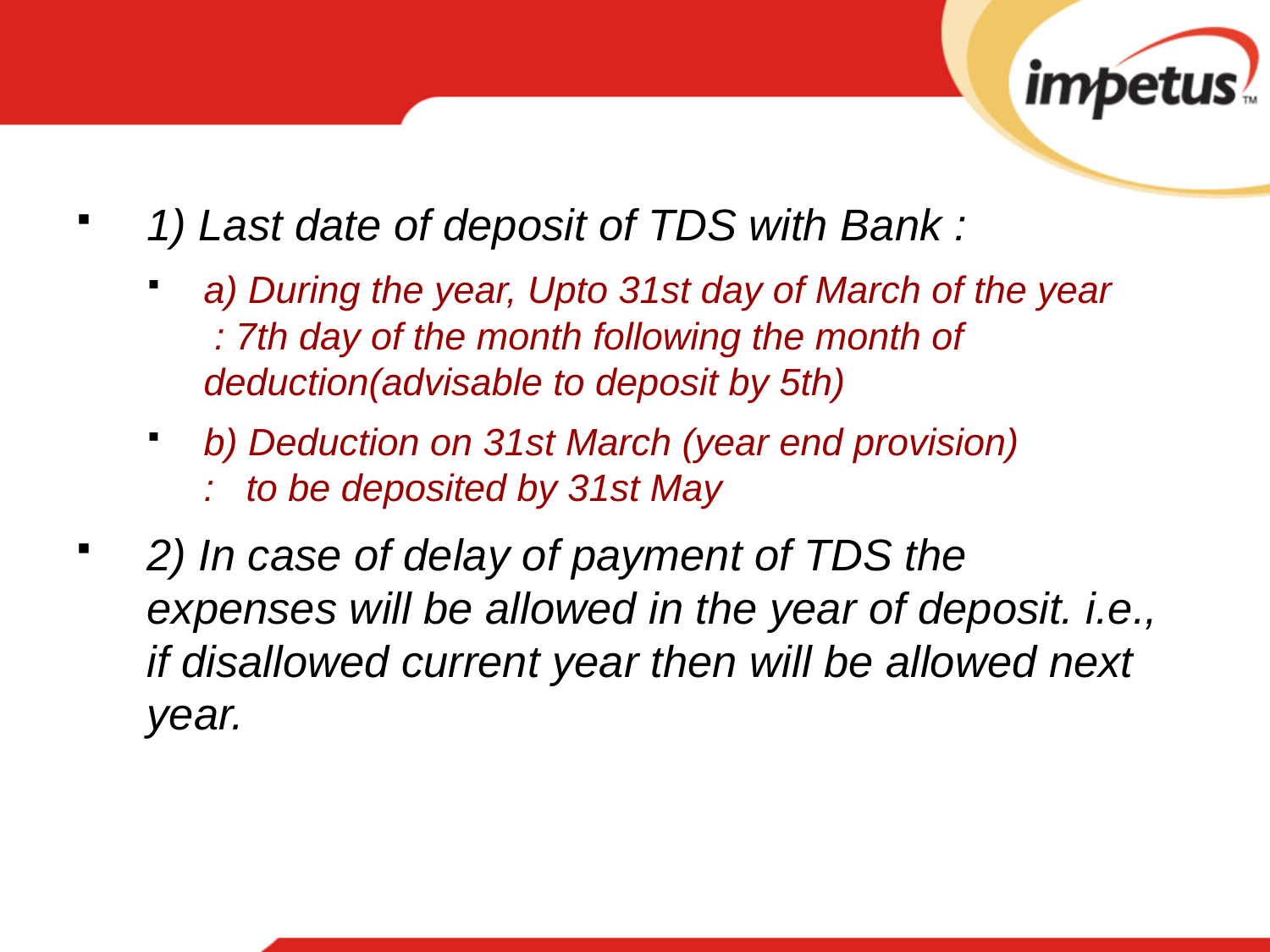

#
1) Last date of deposit of TDS with Bank :
a) During the year, Upto 31st day of March of the year      : 7th day of the month following the month of deduction(advisable to deposit by 5th)
b) Deduction on 31st March (year end provision)              :   to be deposited by 31st May
2) In case of delay of payment of TDS the expenses will be allowed in the year of deposit. i.e., if disallowed current year then will be allowed next year.